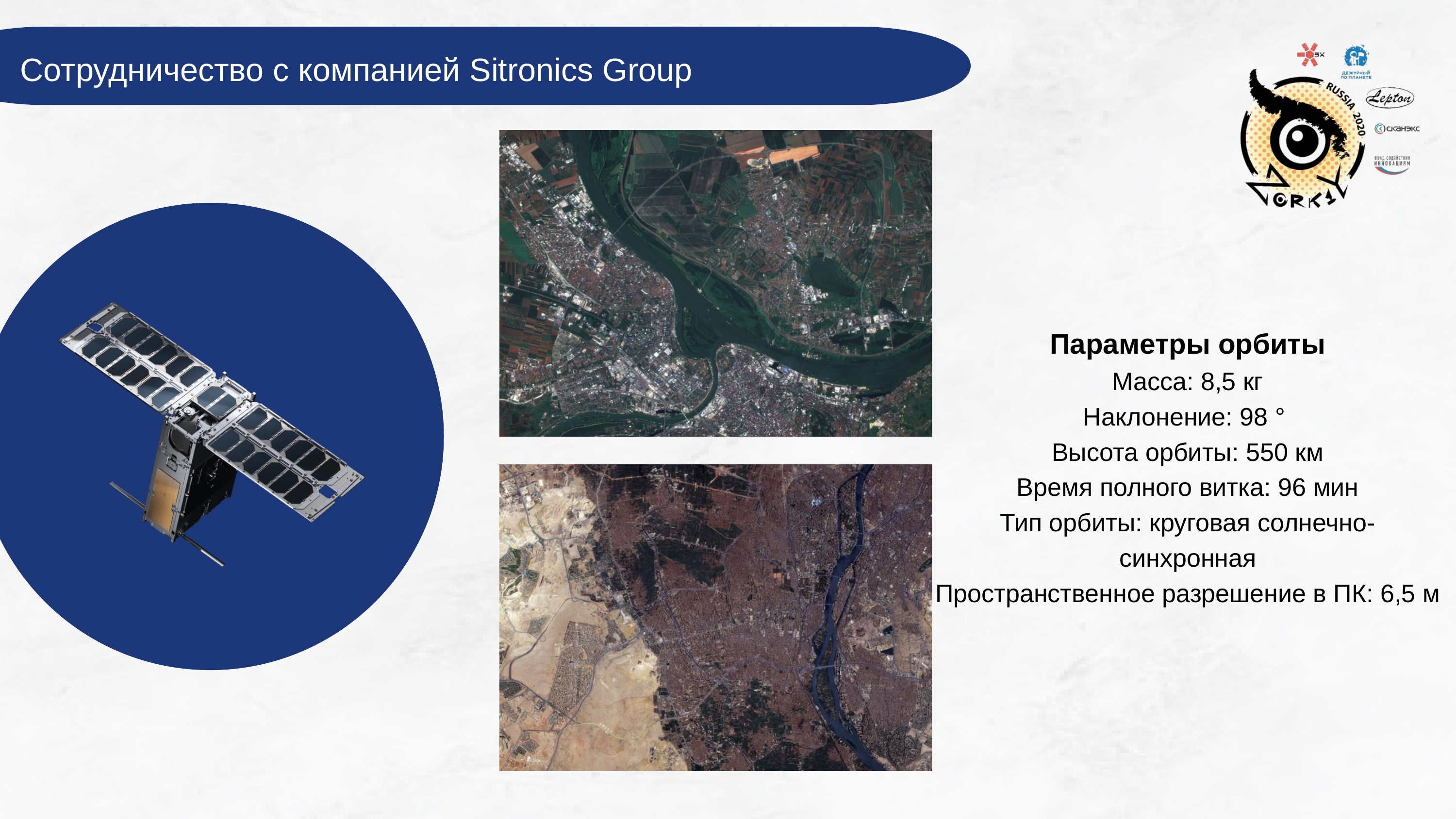

Сотрудничество с компанией Sitronics Group

Параметры орбиты
Масса: 8,5 кг
Наклонение: 98 °
Высота орбиты: 550 км
Время полного витка: 96 мин
Тип орбиты: круговая солнечно-синхронная
Пространственное разрешение в ПК: 6,5 м